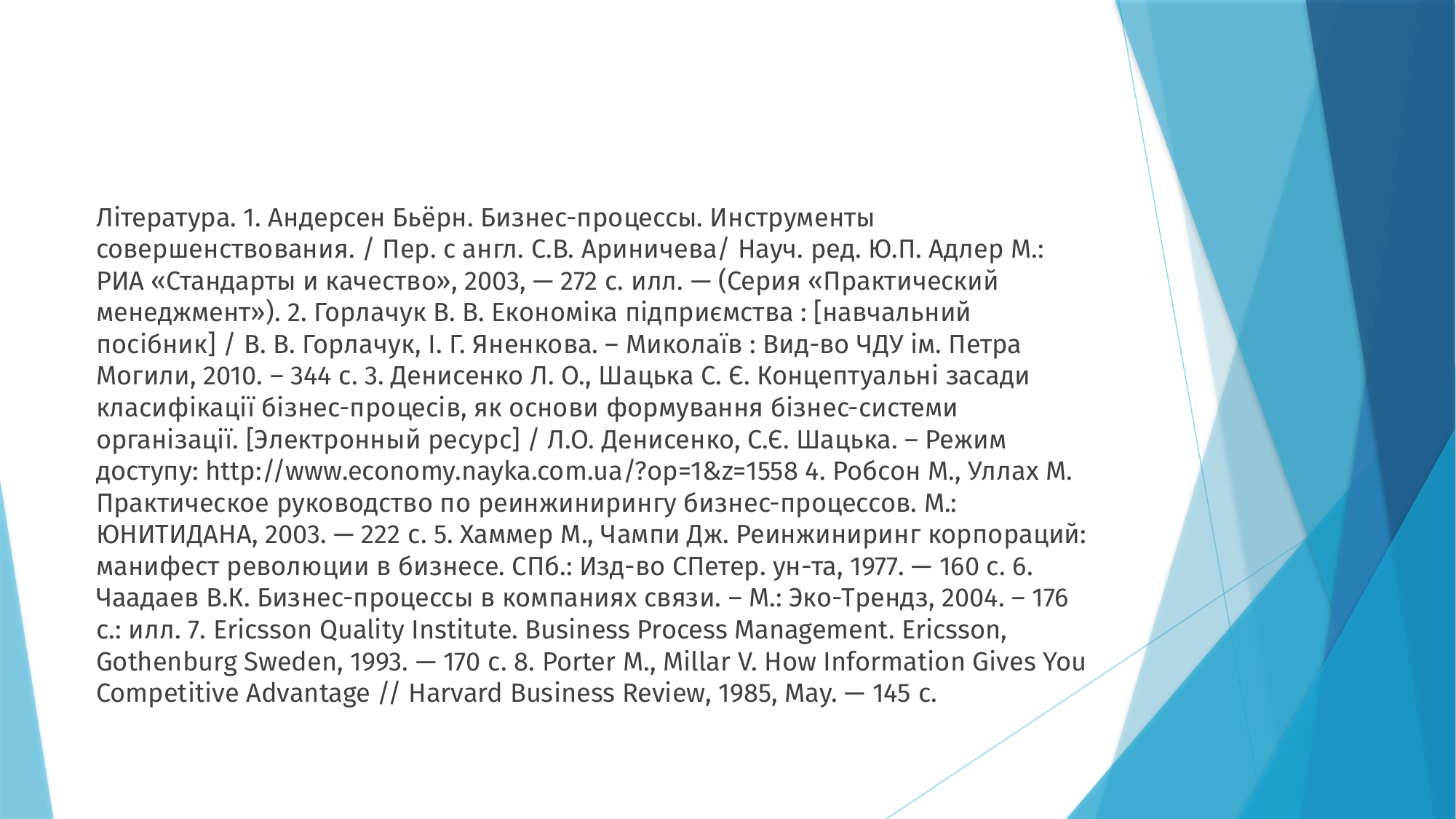

Література. 1. Андерсен Бьёрн. Бизнес-процессы. Инструменты совершенствования. / Пер. с англ. С.В. Ариничева/ Науч. ред. Ю.П. Адлер М.: РИА «Стандарты и качество», 2003, — 272 с. илл. — (Серия «Практический менеджмент»). 2. Горлачук В. В. Економіка підприємства : [навчальний посібник] / В. В. Горлачук, І. Г. Яненкова. – Миколаїв : Вид-во ЧДУ ім. Петра Могили, 2010. – 344 с. 3. Денисенко Л. О., Шацька С. Є. Концептуальні засади класифікації бізнес-процесів, як основи формування бізнес-системи організації. [Электронный ресурс] / Л.О. Денисенко, С.Є. Шацька. – Режим доступу: http://www.economy.nayka.com.ua/?op=1&z=1558 4. Робсон М., Уллах М. Практическое руководство по реинжинирингу бизнес-процессов. М.: ЮНИТИДАНА, 2003. — 222 с. 5. Хаммер М., Чампи Дж. Реинжиниринг корпораций: манифест революции в бизнесе. СПб.: Изд-во СПетер. ун-та, 1977. — 160 с. 6. Чаадаев В.К. Бизнес-процессы в компаниях связи. – М.: Эко-Трендз, 2004. – 176 с.: илл. 7. Ericsson Quality Institute. Business Process Management. Ericsson, Gothenburg Sweden, 1993. — 170 с. 8. Porter M., Millar V. How Information Gives You Competitive Advantage // Harvard Business Review, 1985, May. — 145 с.